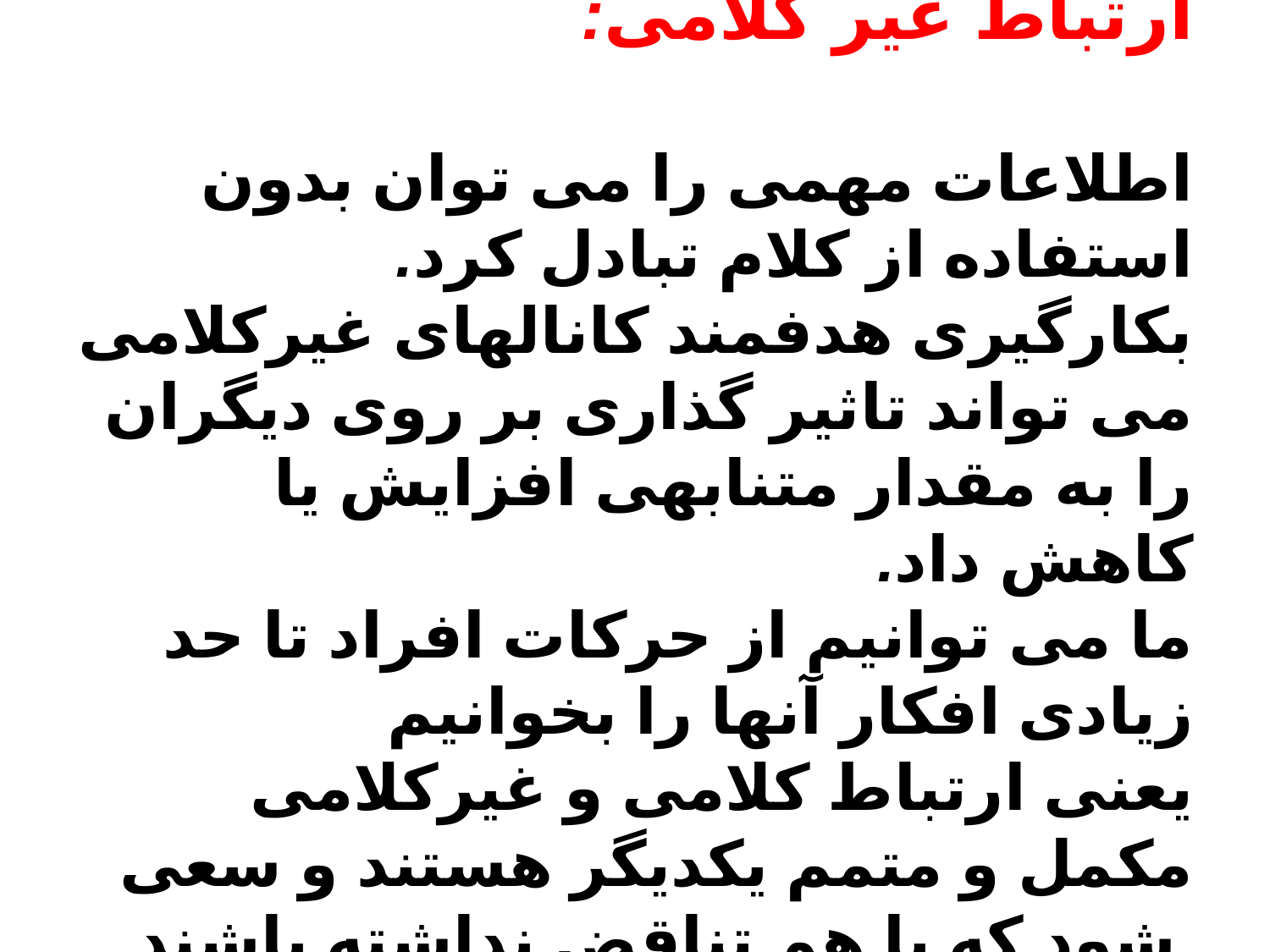

# ارتباط غیر کلامی: اطلاعات مهمی را می توان بدون استفاده از کلام تبادل کرد. بکارگیری هدفمند کانالهای غیرکلامی می تواند تاثیر گذاری بر روی دیگران را به مقدار متنابهی افزایش یا کاهش داد. ما می توانیم از حرکات افراد تا حد زیادی افکار آنها را بخوانیم یعنی ارتباط کلامی و غیرکلامی مکمل و متمم یکدیگر هستند و سعی شود که با هم تناقض نداشته باشند.